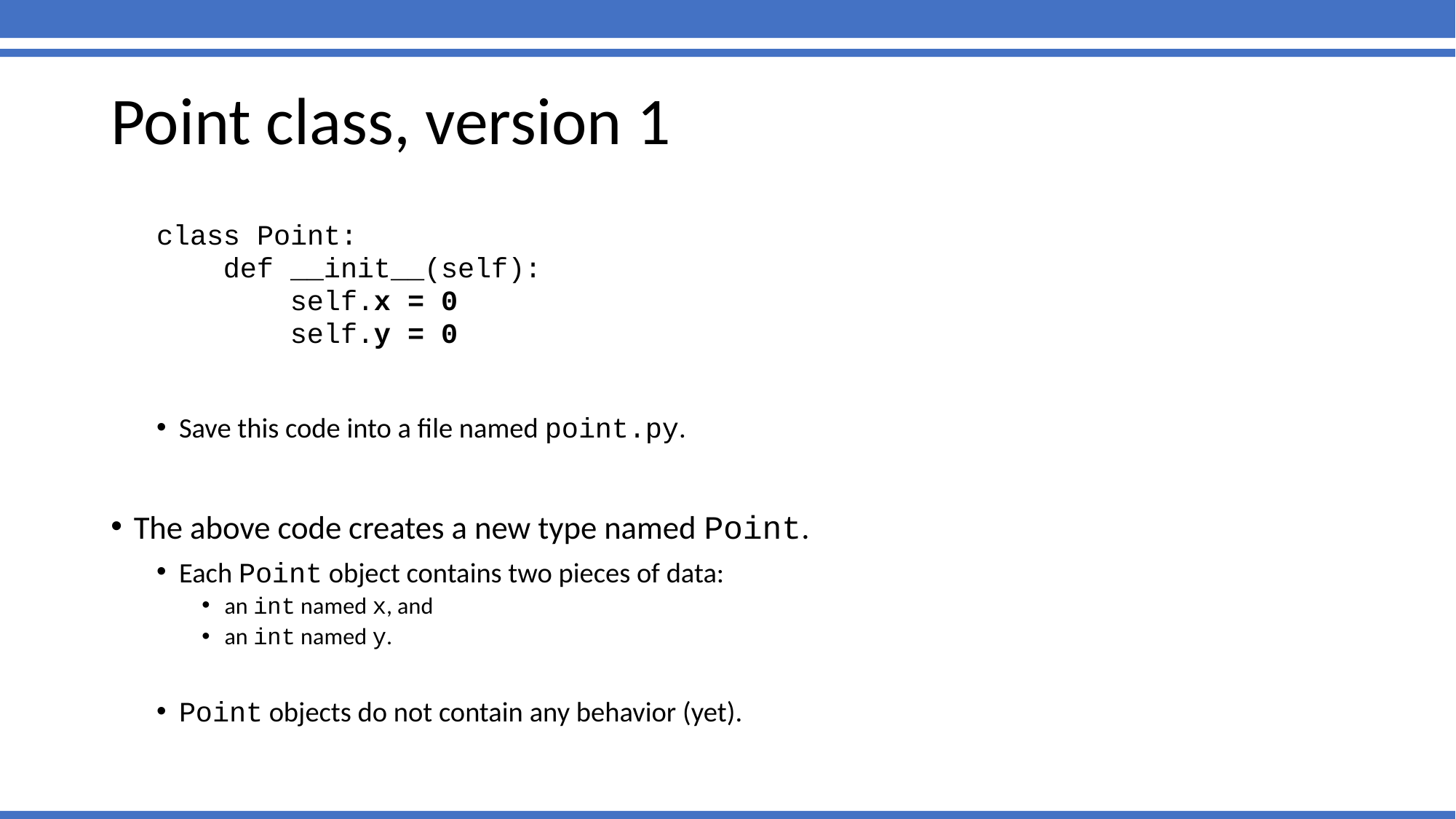

# Point class, version 1
class Point:
    def __init__(self):
        self.x = 0
        self.y = 0

Save this code into a file named point.py.

The above code creates a new type named Point.
Each Point object contains two pieces of data:
an int named x, and
an int named y.

Point objects do not contain any behavior (yet).